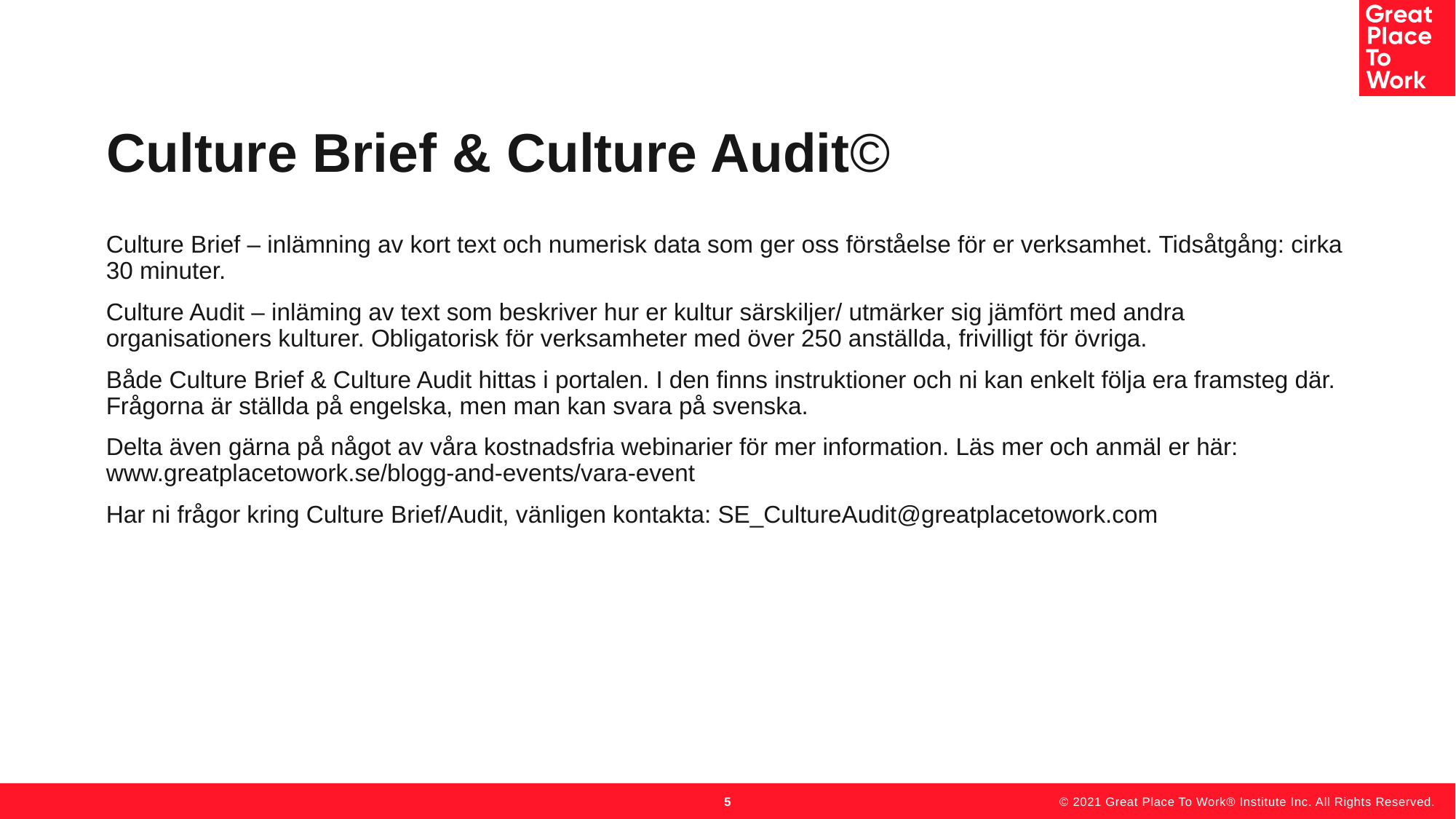

# Culture Brief & Culture Audit©
Culture Brief – inlämning av kort text och numerisk data som ger oss förståelse för er verksamhet. Tidsåtgång: cirka 30 minuter.
Culture Audit – inläming av text som beskriver hur er kultur särskiljer/ utmärker sig jämfört med andra organisationers kulturer. Obligatorisk för verksamheter med över 250 anställda, frivilligt för övriga.
Både Culture Brief & Culture Audit hittas i portalen. I den finns instruktioner och ni kan enkelt följa era framsteg där. Frågorna är ställda på engelska, men man kan svara på svenska.
Delta även gärna på något av våra kostnadsfria webinarier för mer information. Läs mer och anmäl er här: www.greatplacetowork.se/blogg-and-events/vara-event
Har ni frågor kring Culture Brief/Audit, vänligen kontakta: SE_CultureAudit@greatplacetowork.com